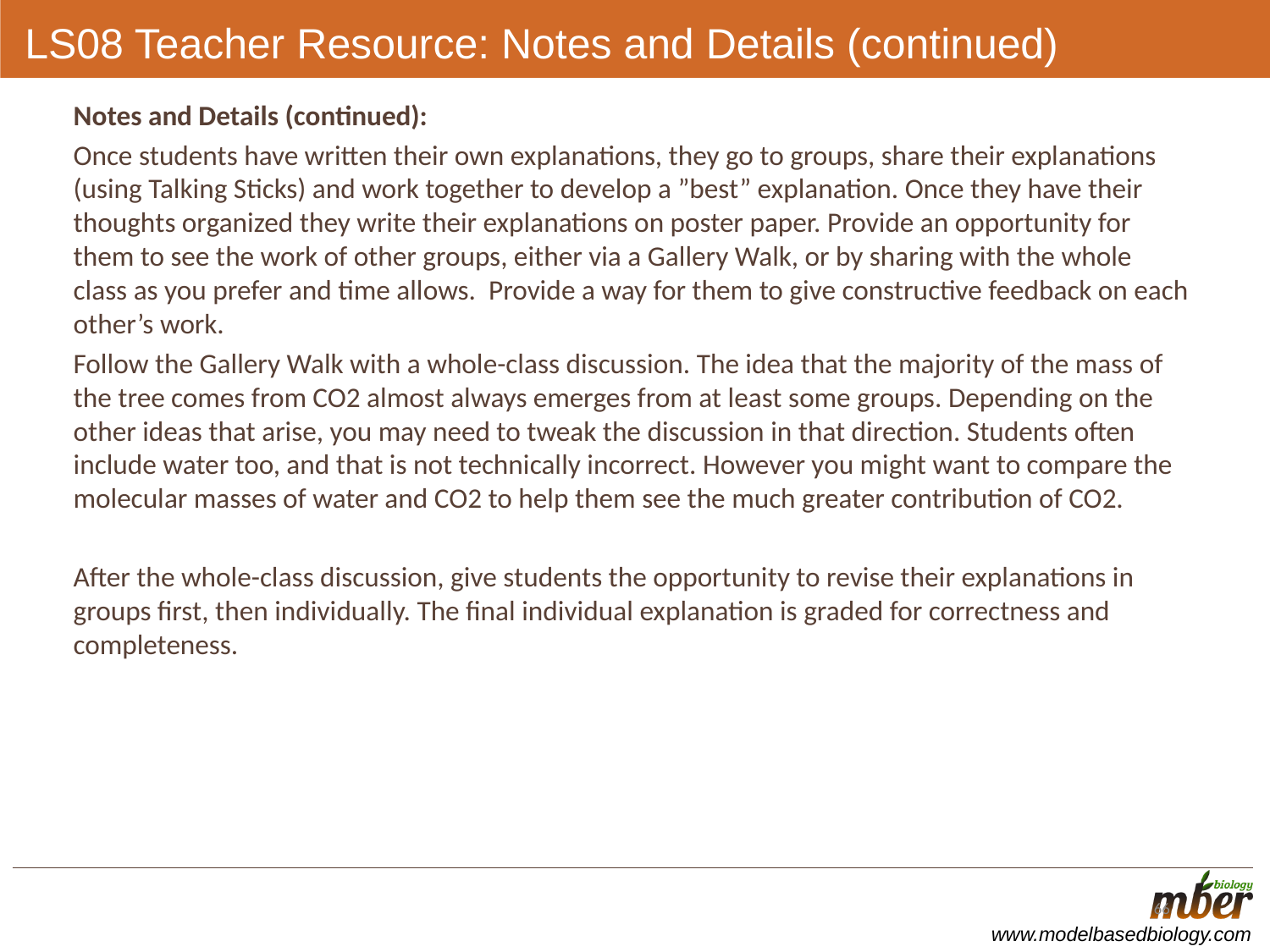

# LS08 Teacher Resource: Notes and Details (continued)
Notes and Details (continued):
Once students have written their own explanations, they go to groups, share their explanations (using Talking Sticks) and work together to develop a ”best” explanation. Once they have their thoughts organized they write their explanations on poster paper. Provide an opportunity for them to see the work of other groups, either via a Gallery Walk, or by sharing with the whole class as you prefer and time allows.  Provide a way for them to give constructive feedback on each other’s work.
Follow the Gallery Walk with a whole-class discussion. The idea that the majority of the mass of the tree comes from CO2 almost always emerges from at least some groups. Depending on the other ideas that arise, you may need to tweak the discussion in that direction. Students often include water too, and that is not technically incorrect. However you might want to compare the molecular masses of water and CO2 to help them see the much greater contribution of CO2.

After the whole-class discussion, give students the opportunity to revise their explanations in groups first, then individually. The final individual explanation is graded for correctness and completeness.

66